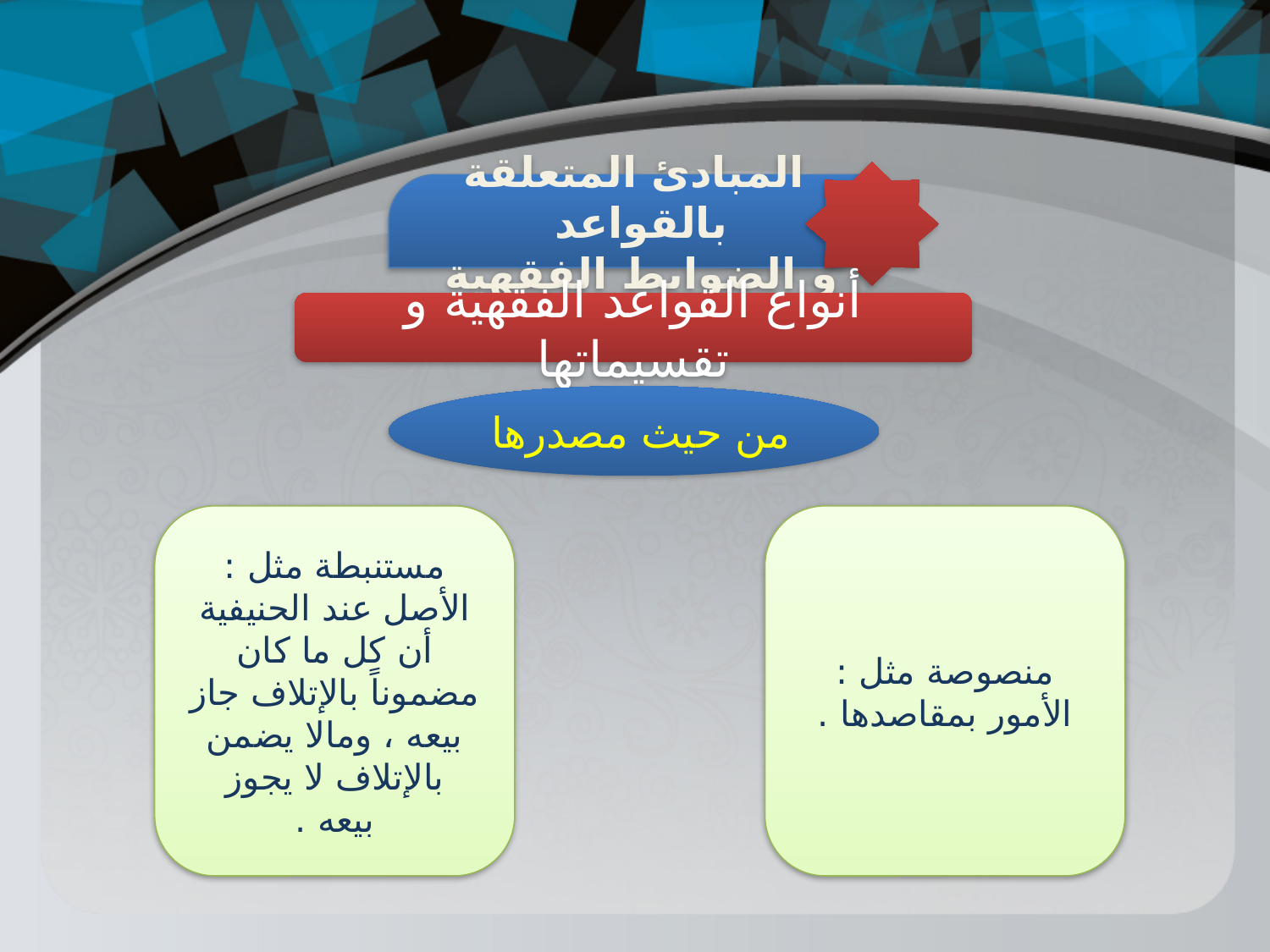

المبادئ المتعلقة بالقواعد
و الضوابط الفقهية
أنواع القواعد الفقهية و تقسيماتها
من حيث مصدرها
مستنبطة مثل : الأصل عند الحنيفية أن كل ما كان مضموناً بالإتلاف جاز بيعه ، ومالا يضمن بالإتلاف لا يجوز بيعه .
منصوصة مثل : الأمور بمقاصدها .